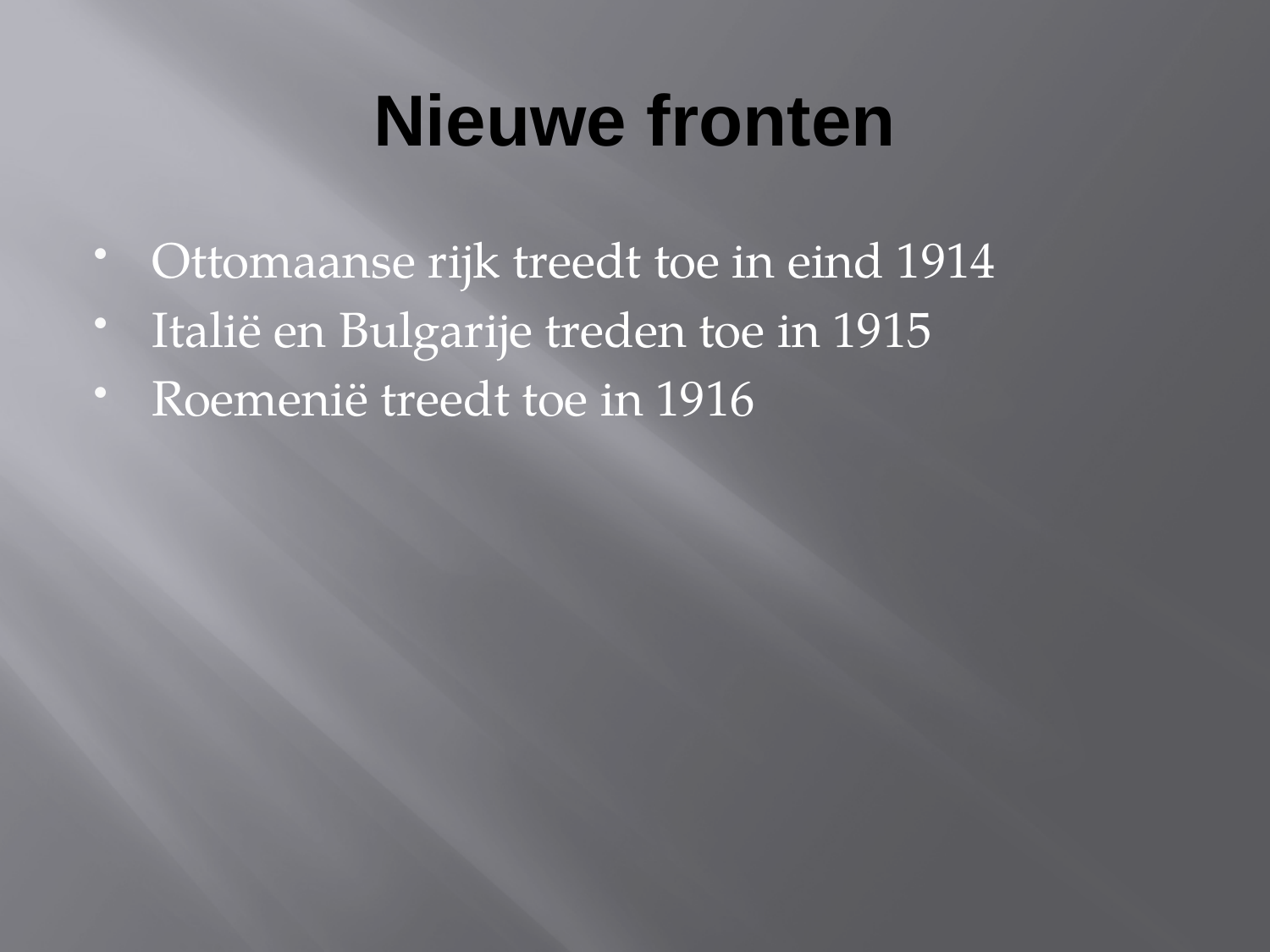

# Nieuwe fronten
Ottomaanse rijk treedt toe in eind 1914
Italië en Bulgarije treden toe in 1915
Roemenië treedt toe in 1916